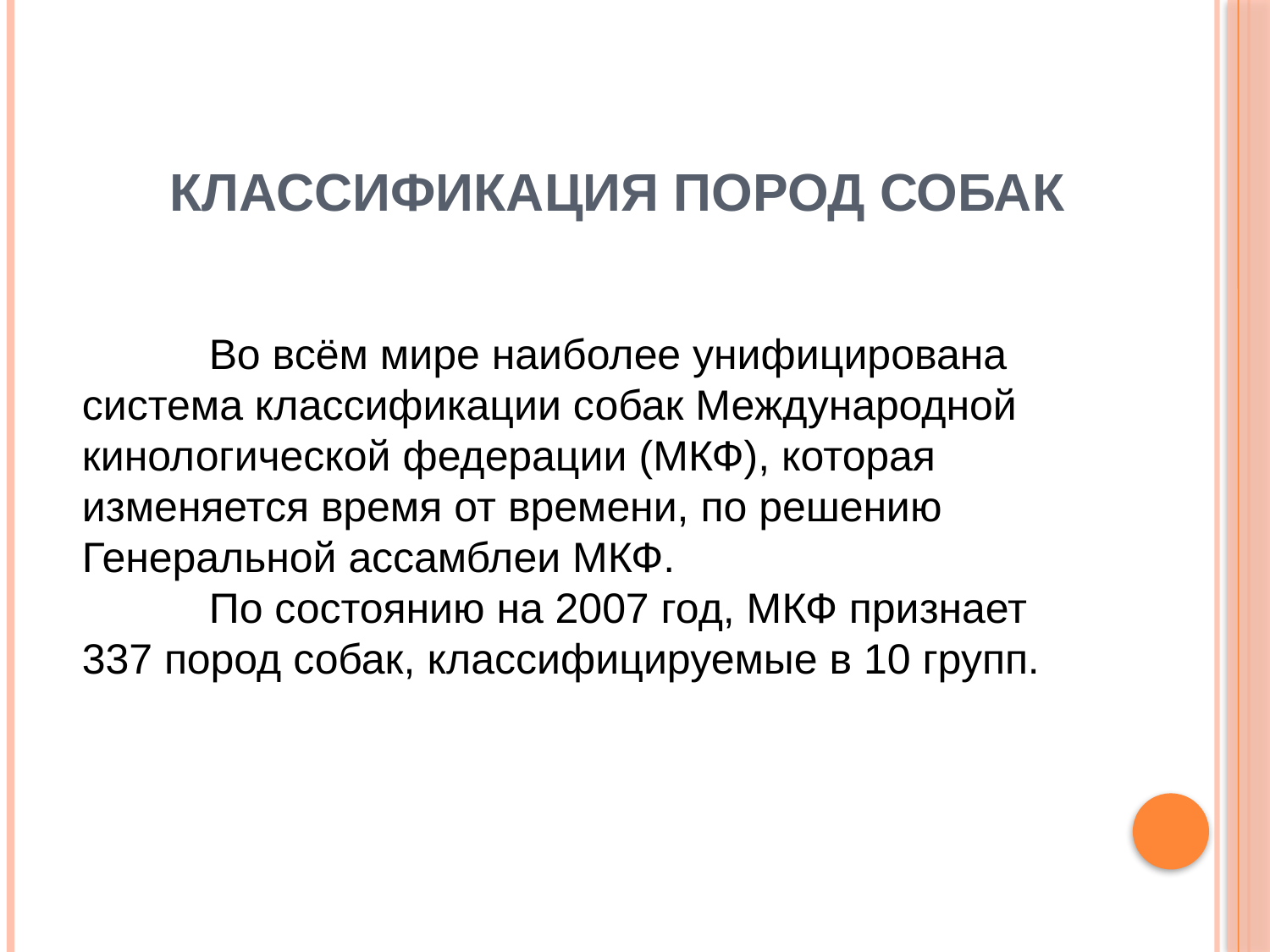

# КЛАССИФИКАЦИЯ ПОРОД СОБАК
	Во всём мире наиболее унифицирована система классификации собак Международной кинологической федерации (МКФ), которая изменяется время от времени, по решению Генеральной ассамблеи МКФ.
	По состоянию на 2007 год, МКФ признает 337 пород собак, классифицируемые в 10 групп.